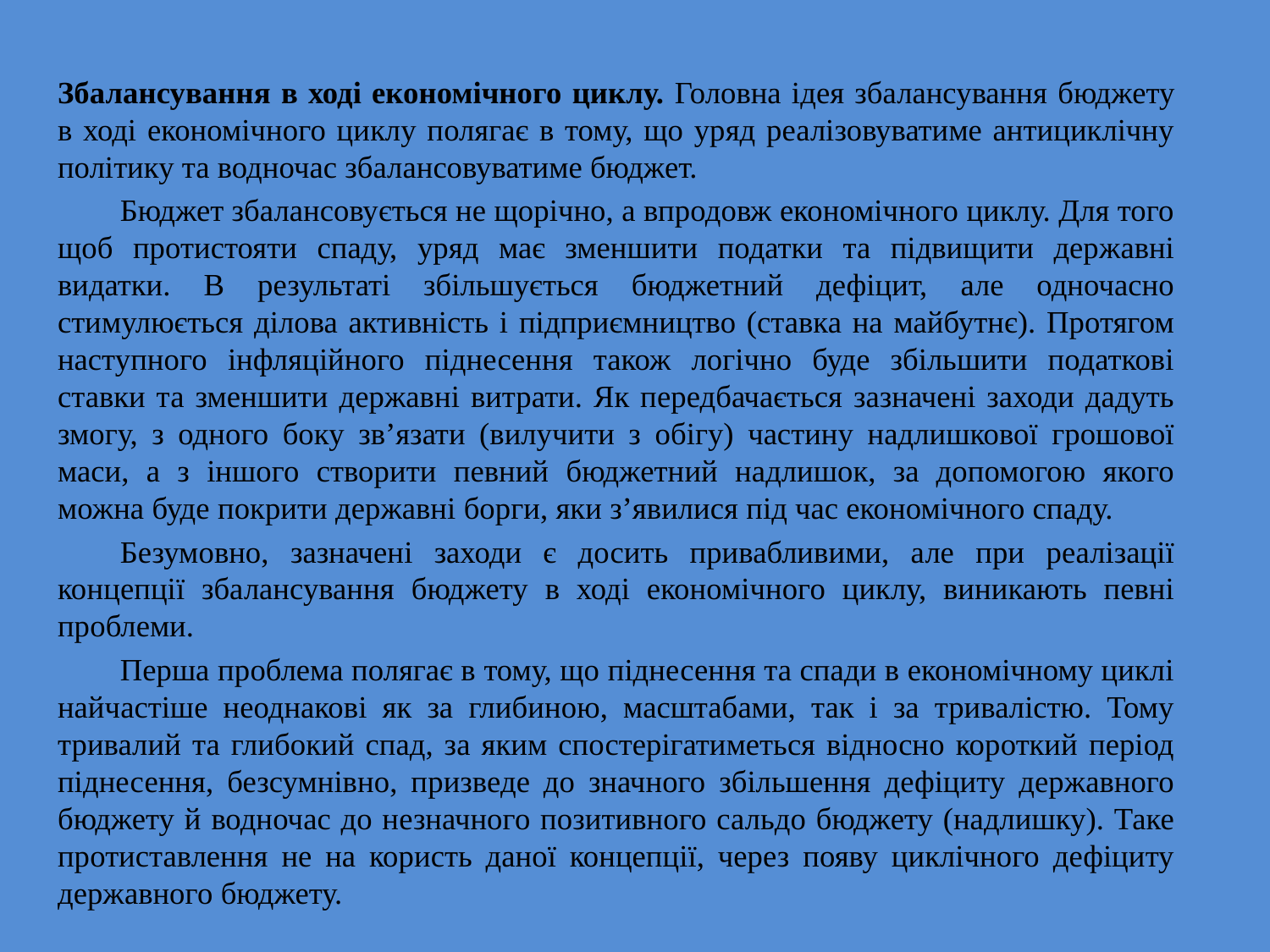

Збалансування в ході економічного циклу. Головна ідея збалансування бюджету в ході економічного циклу полягає в тому, що уряд реалізовуватиме антициклічну політику та водночас збалансовуватиме бюджет.
Бюджет збалансовується не щорічно, а впродовж економічного циклу. Для того щоб протистояти спаду, уряд має зменшити податки та підвищити державні видатки. В результаті збільшується бюджетний дефіцит, але одночасно стимулюється ділова активність і підприємництво (ставка на майбутнє). Протягом наступного інфляційного піднесення також логічно буде збільшити податкові ставки та зменшити державні витрати. Як передбачається зазначені заходи дадуть змогу, з одного боку зв’язати (вилучити з обігу) частину надлишкової грошової маси, а з іншого створити певний бюджетний надлишок, за допомогою якого можна буде покрити державні борги, яки з’явилися під час економічного спаду.
Безумовно, зазначені заходи є досить привабливими, але при реалізації концепції збалансування бюджету в ході економічного циклу, виникають певні проблеми.
Перша проблема полягає в тому, що піднесення та спади в економічному циклі найчастіше неоднакові як за глибиною, масштабами, так і за тривалістю. Тому тривалий та глибокий спад, за яким спостерігатиметься відносно короткий період піднесення, безсумнівно, призведе до значного збільшення дефіциту державного бюджету й водночас до незначного позитивного сальдо бюджету (надлишку). Таке протиставлення не на користь даної концепції, через появу циклічного дефіциту державного бюджету.